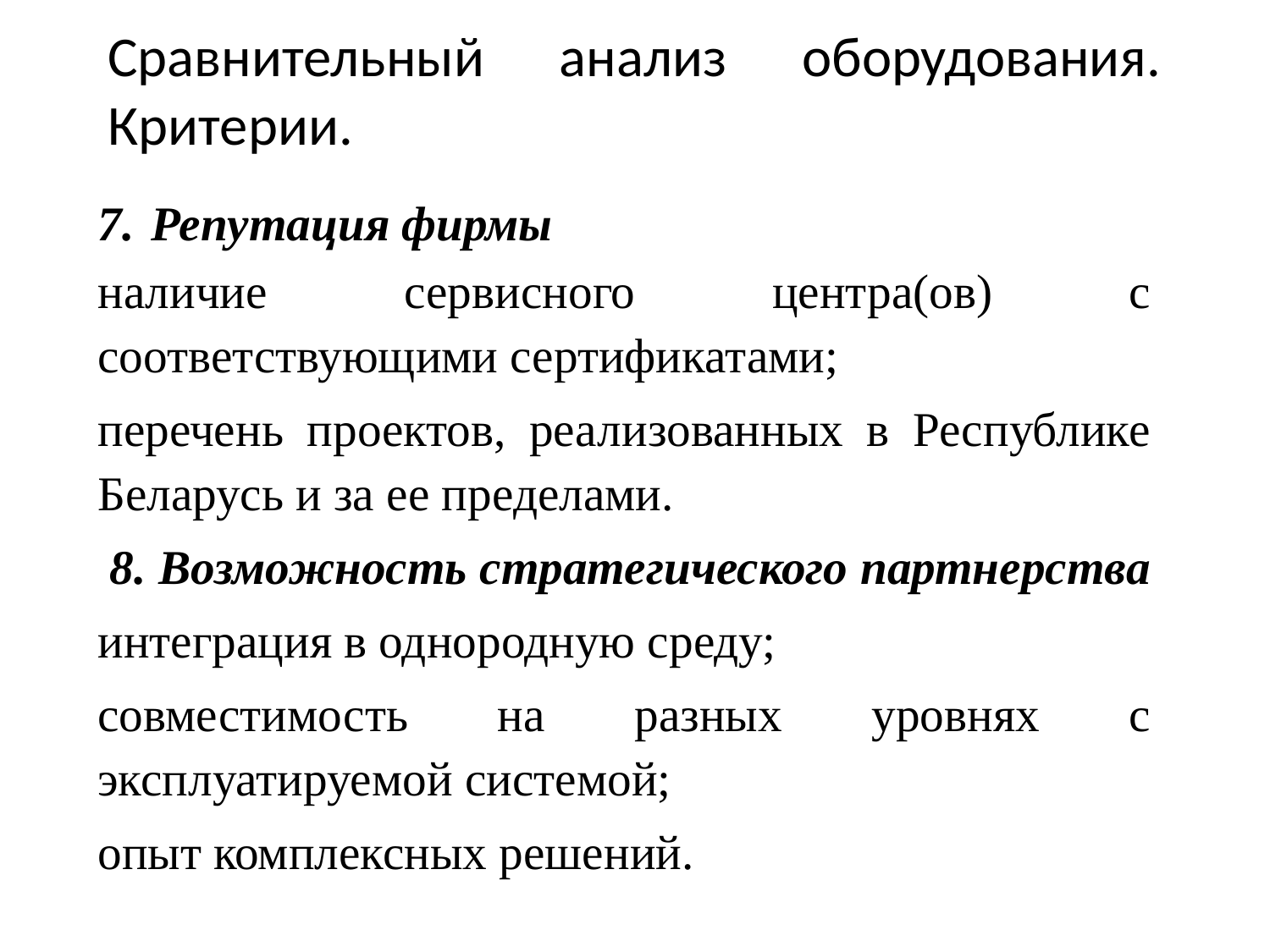

# Сравнительный анализ оборудования. Критерии.
7. Репутация фирмы
наличие сервисного центра(ов) с соответствующими сертификатами;
перечень проектов, реализованных в Республике Беларусь и за ее пределами.
 8. Возможность стратегического партнерства
интеграция в однородную среду;
совместимость на разных уровнях с эксплуатируемой системой;
опыт комплексных решений.